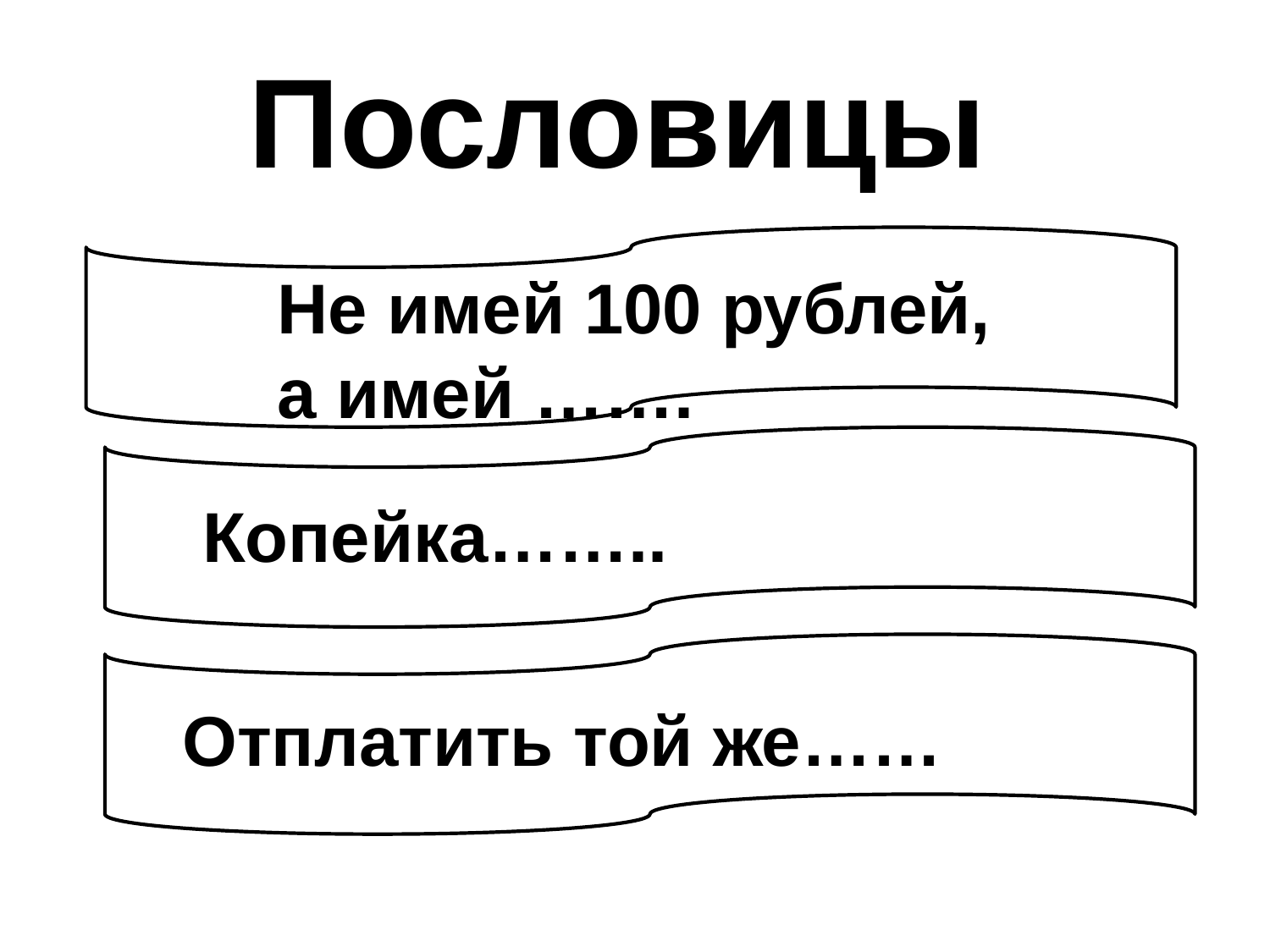

# Пословицы

Не имей 100 рублей, а имей …….

Копейка……..

Отплатить той же……